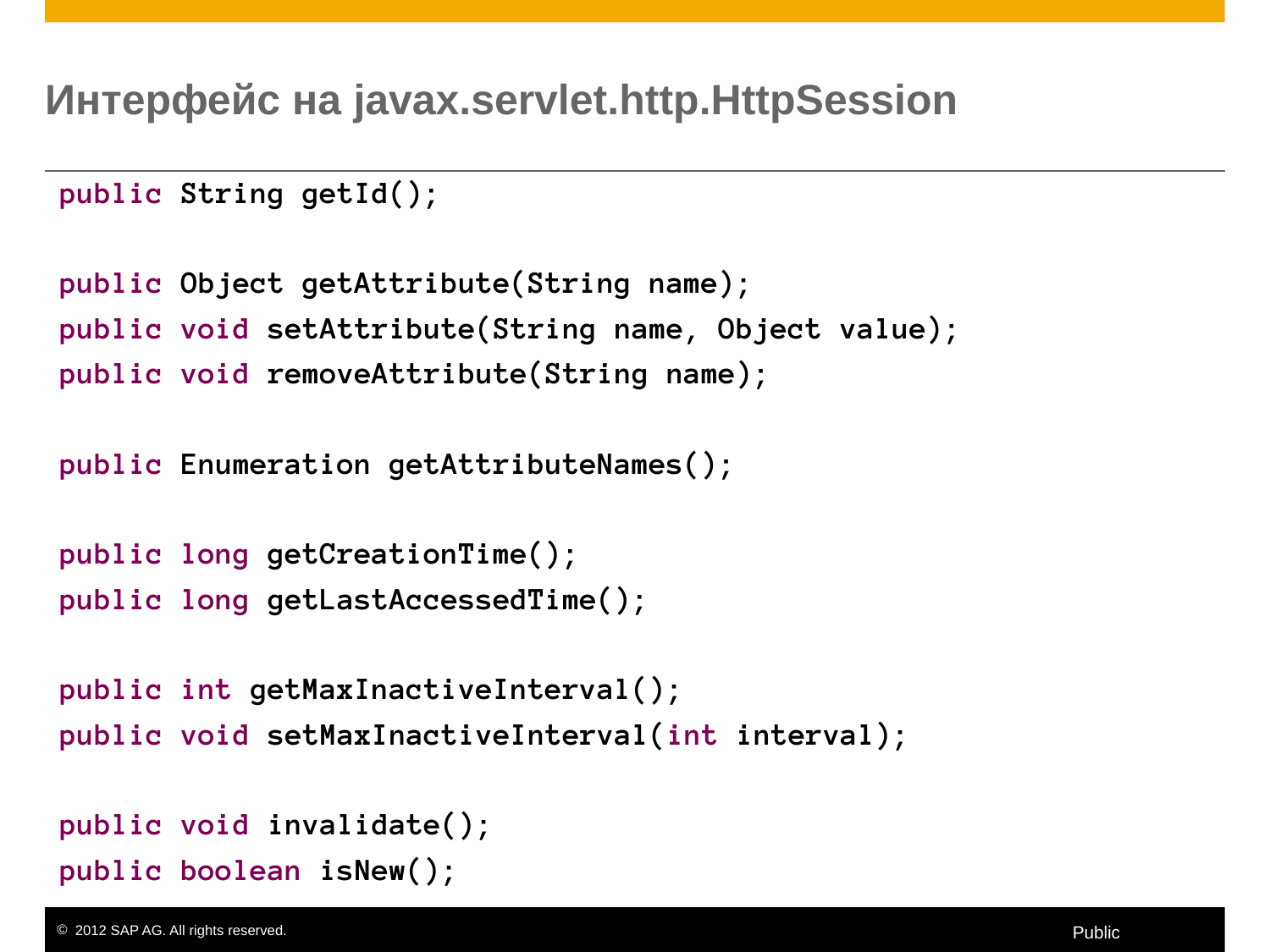

# Интерфейс на javax.servlet.http.HttpSession
public String getId();

public Object getAttribute(String name);
public void setAttribute(String name, Object value);
public void removeAttribute(String name);

public Enumeration getAttributeNames();

public long getCreationTime();
public long getLastAccessedTime();

public int getMaxInactiveInterval();
public void setMaxInactiveInterval(int interval);

public void invalidate();
public boolean isNew();